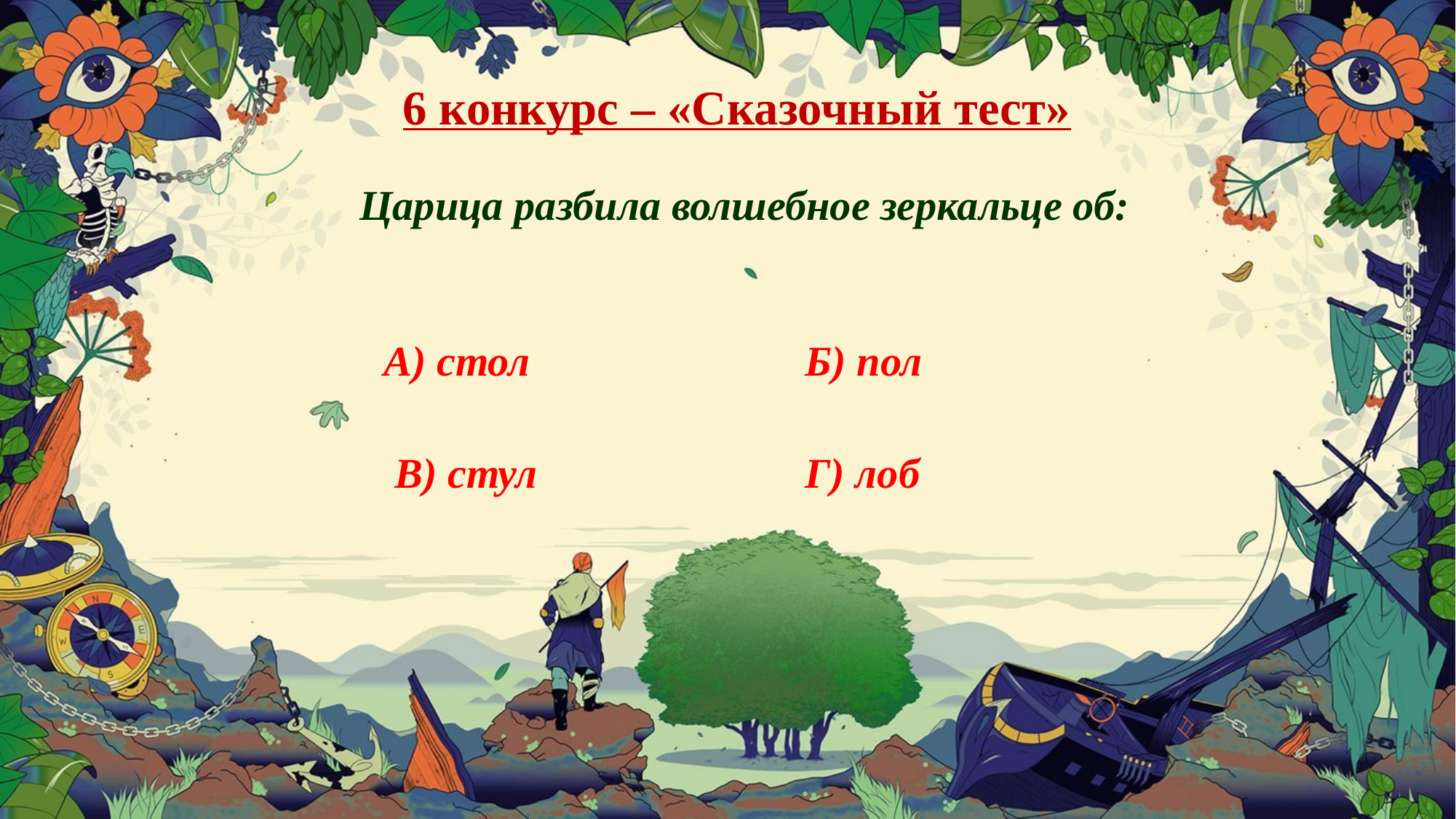

6 конкурс – «Сказочный тест»
Царица разбила волшебное зеркальце об:
А) стол
Б) пол
В) стул
Г) лоб